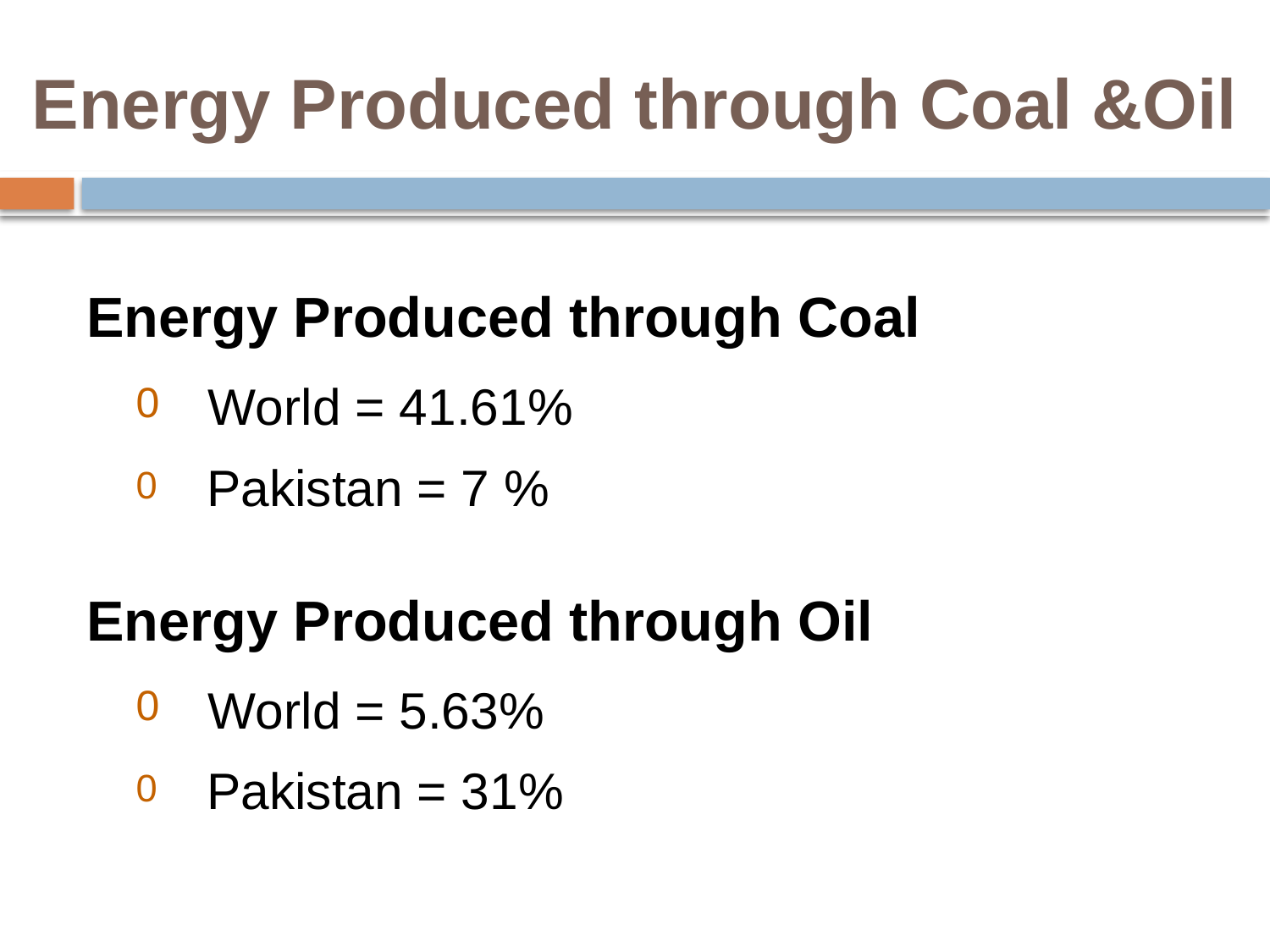

# Energy Produced through Coal &Oil
Energy Produced through Coal
 World = 41.61%
 Pakistan = 7 %

Energy Produced through Oil
 World = 5.63%
 Pakistan = 31%